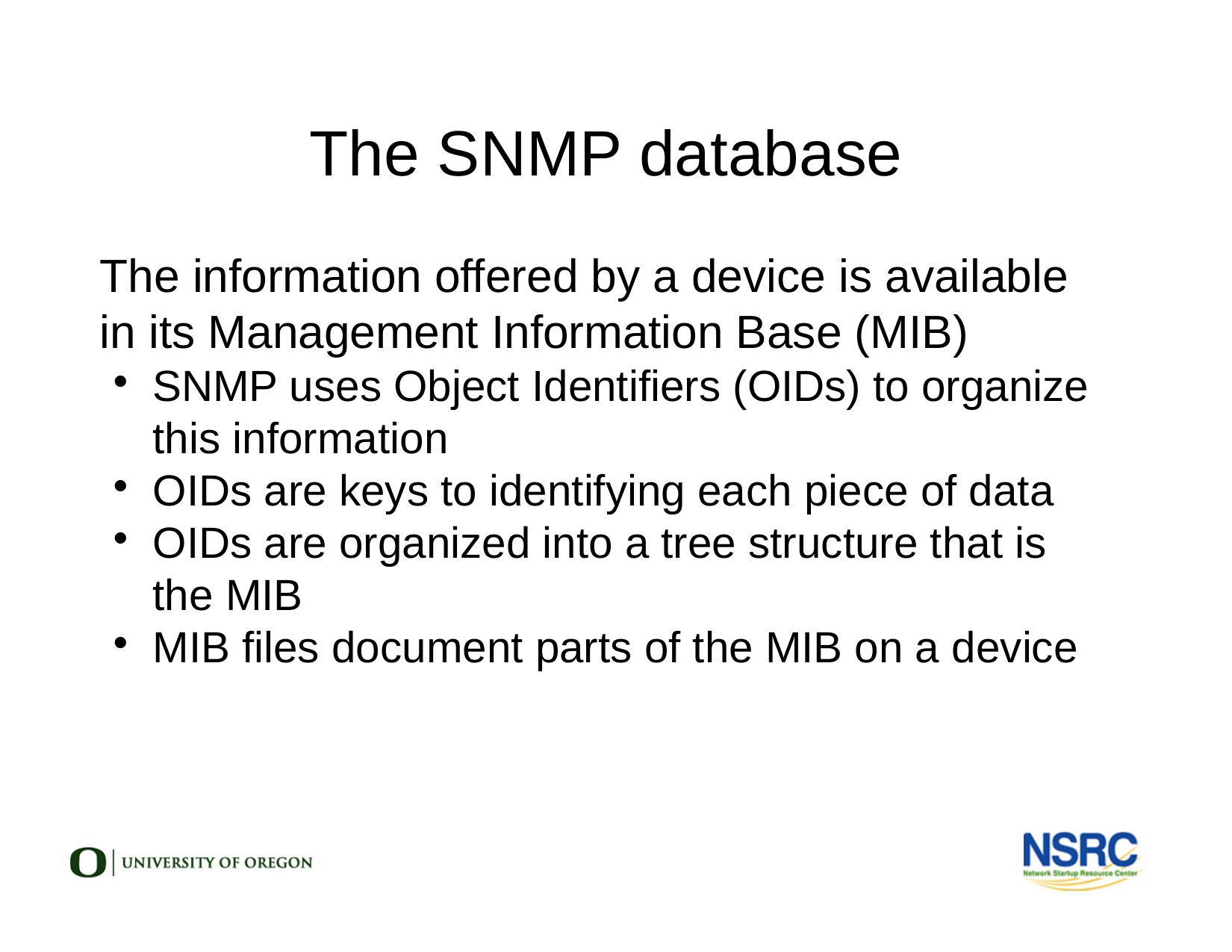

The SNMP database
The information offered by a device is available in its Management Information Base (MIB)
SNMP uses Object Identifiers (OIDs) to organize this information
OIDs are keys to identifying each piece of data
OIDs are organized into a tree structure that is the MIB
MIB files document parts of the MIB on a device